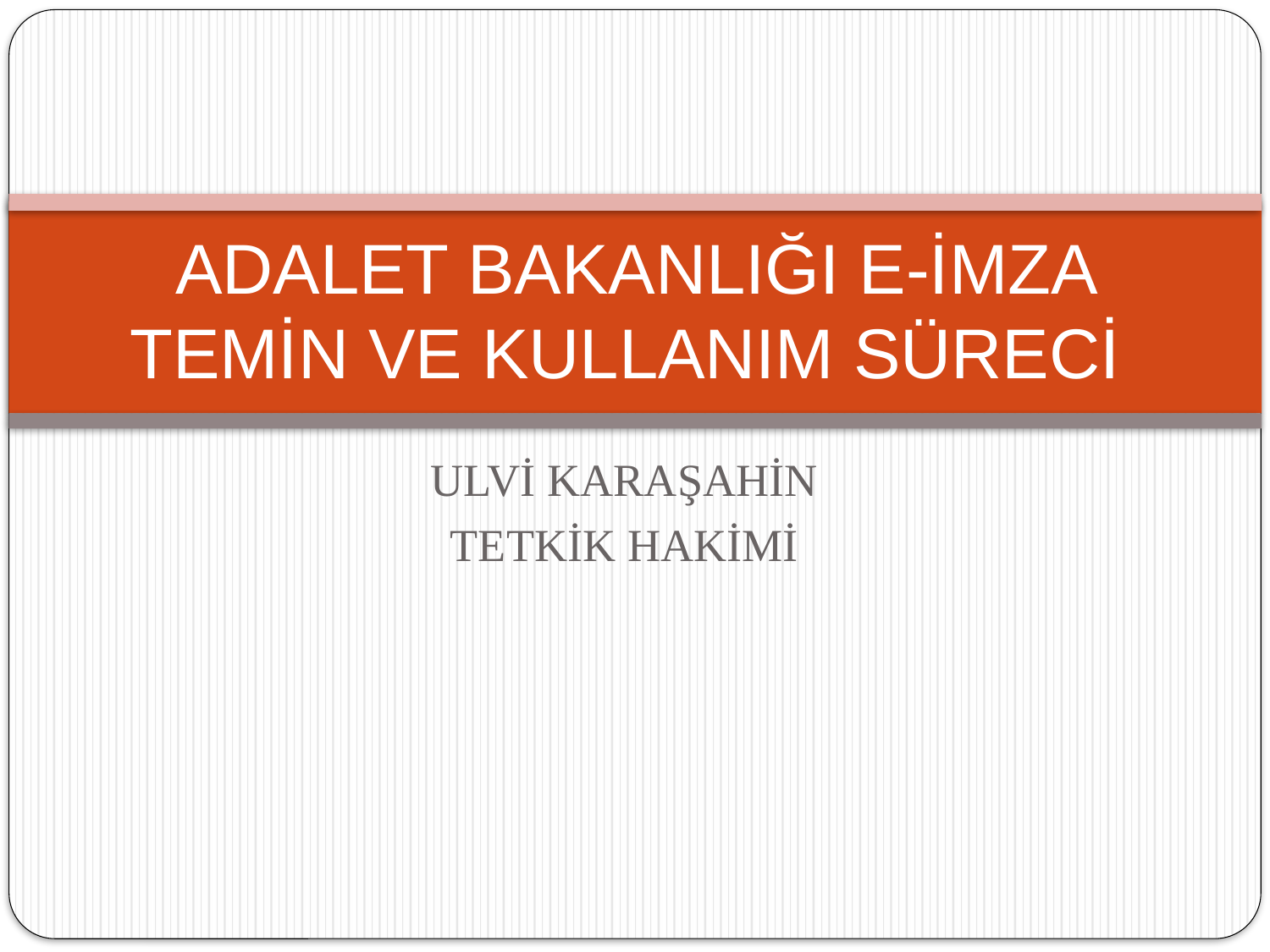

# ADALET BAKANLIĞI E-İMZA TEMİN VE KULLANIM SÜRECİ
ULVİ KARAŞAHİN
TETKİK HAKİMİ